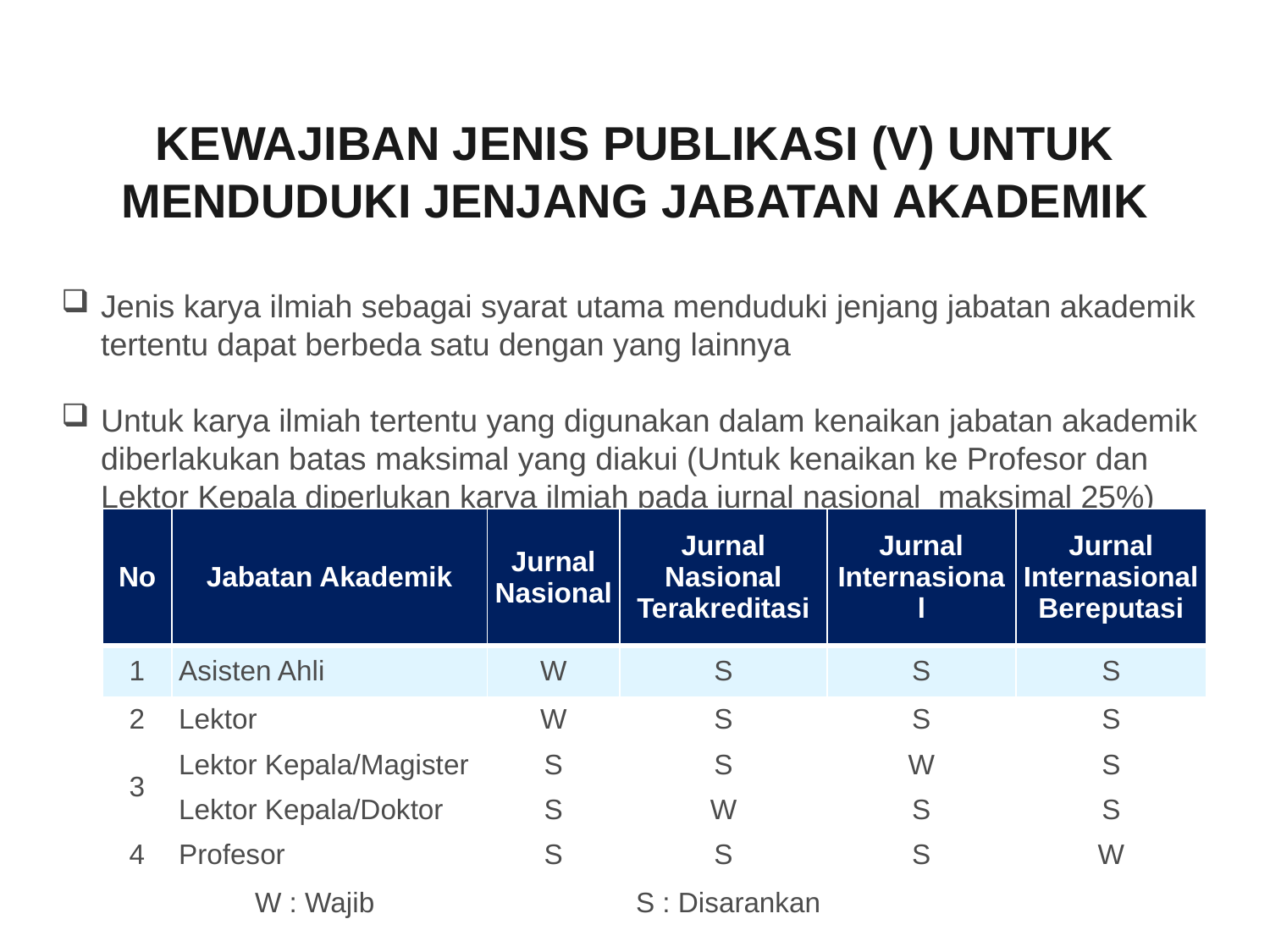

# KEWAJIBAN JENIS PUBLIKASI (V) UNTUK MENDUDUKI JENJANG JABATAN AKADEMIK
Jenis karya ilmiah sebagai syarat utama menduduki jenjang jabatan akademik tertentu dapat berbeda satu dengan yang lainnya

Untuk karya ilmiah tertentu yang digunakan dalam kenaikan jabatan akademik diberlakukan batas maksimal yang diakui (Untuk kenaikan ke Profesor dan Lektor Kepala diperlukan karya ilmiah pada jurnal nasional  maksimal 25%)
| No | Jabatan Akademik | Jurnal Nasional | Jurnal Nasional Terakreditasi | Jurnal Internasional | Jurnal Internasional Bereputasi |
| --- | --- | --- | --- | --- | --- |
| 1 | Asisten Ahli | W | S | S | S |
| 2 | Lektor | W | S | S | S |
| 3 | Lektor Kepala/Magister | S | S | W | S |
|  | Lektor Kepala/Doktor | S | W | S | S |
| 4 | Profesor | S | S | S | W |
W : Wajib 		S : Disarankan